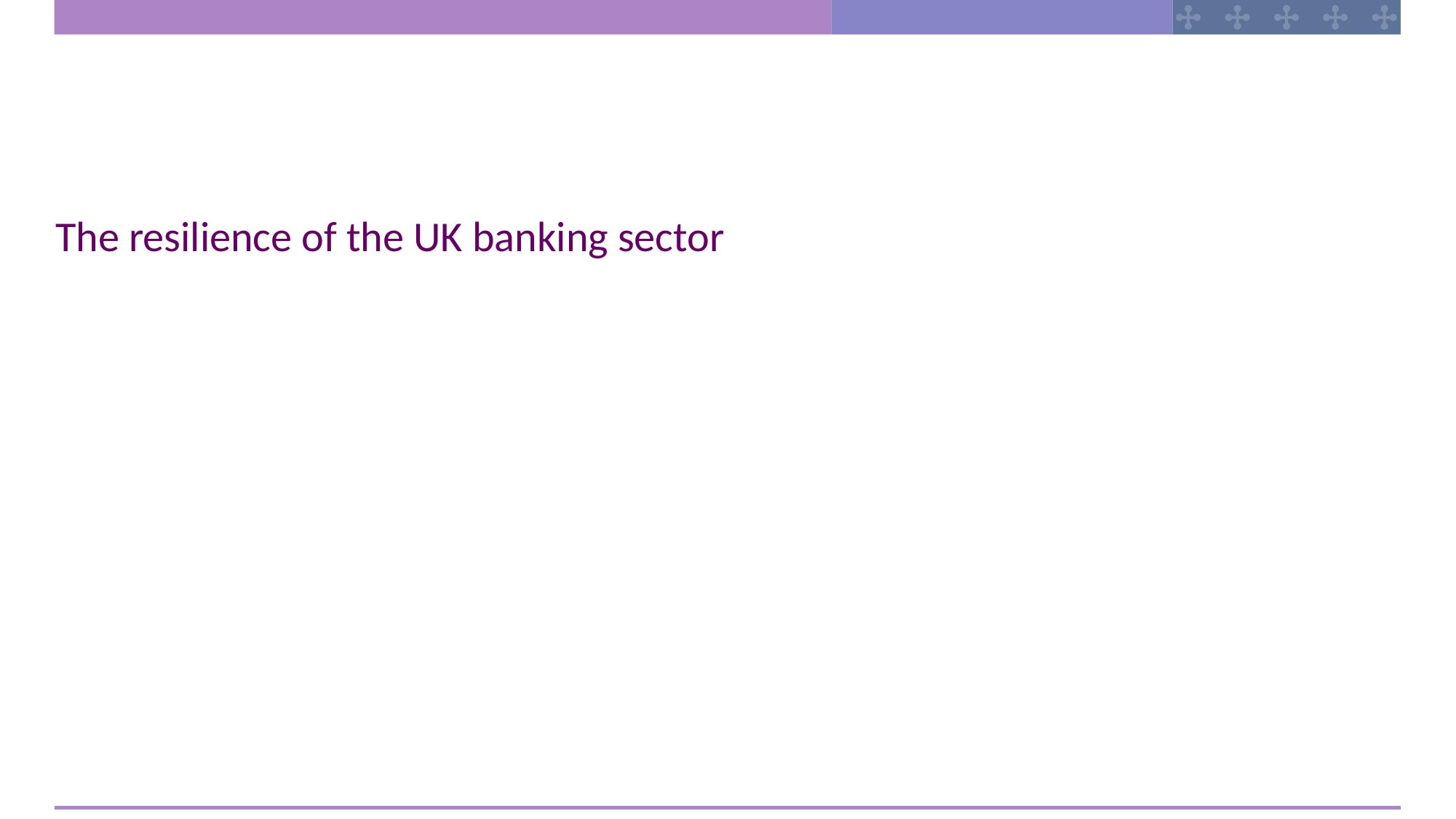

The resilience of the UK banking sector